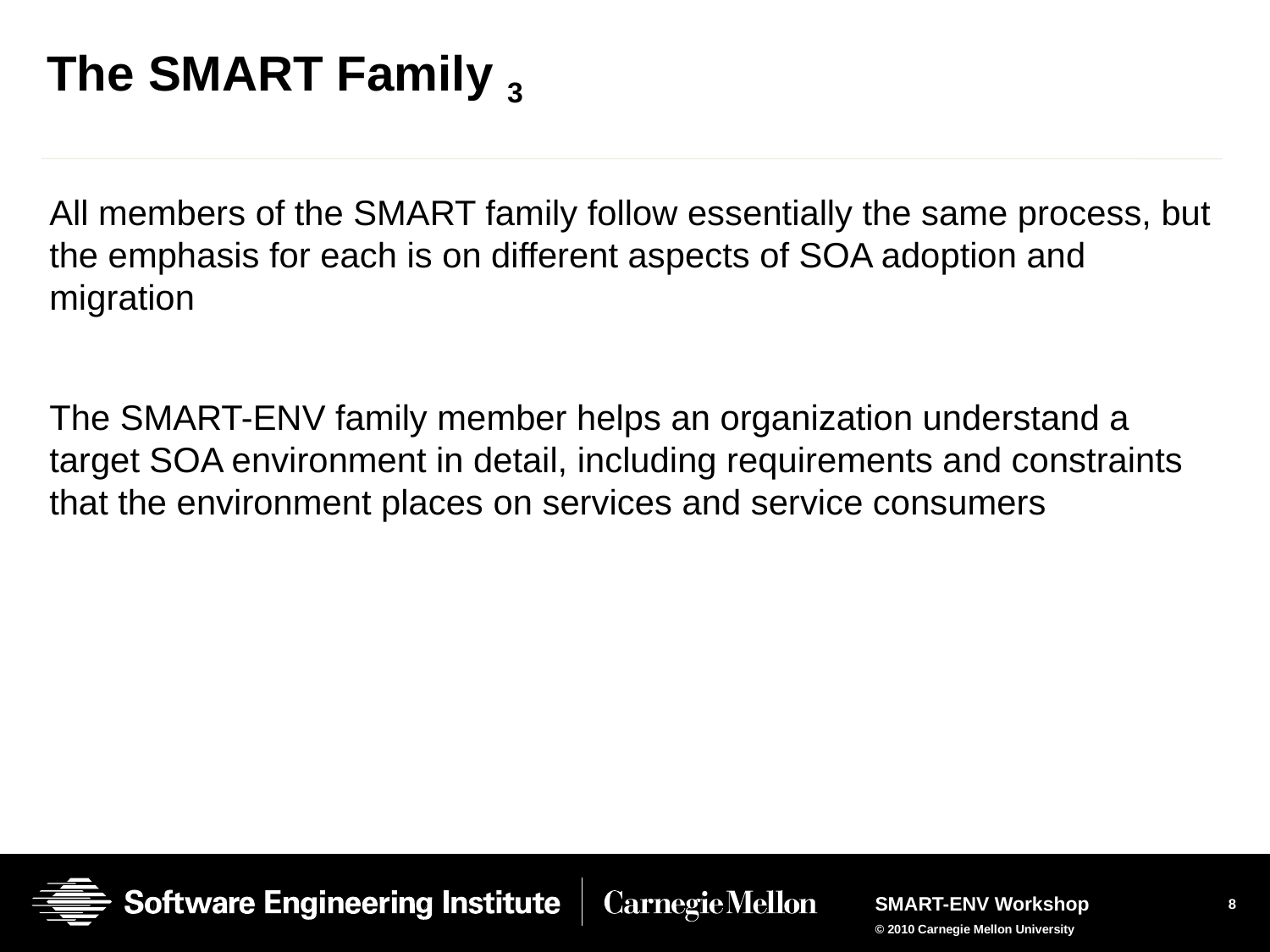

# The SMART Family 3
All members of the SMART family follow essentially the same process, but the emphasis for each is on different aspects of SOA adoption and migration

The SMART-ENV family member helps an organization understand a target SOA environment in detail, including requirements and constraints that the environment places on services and service consumers